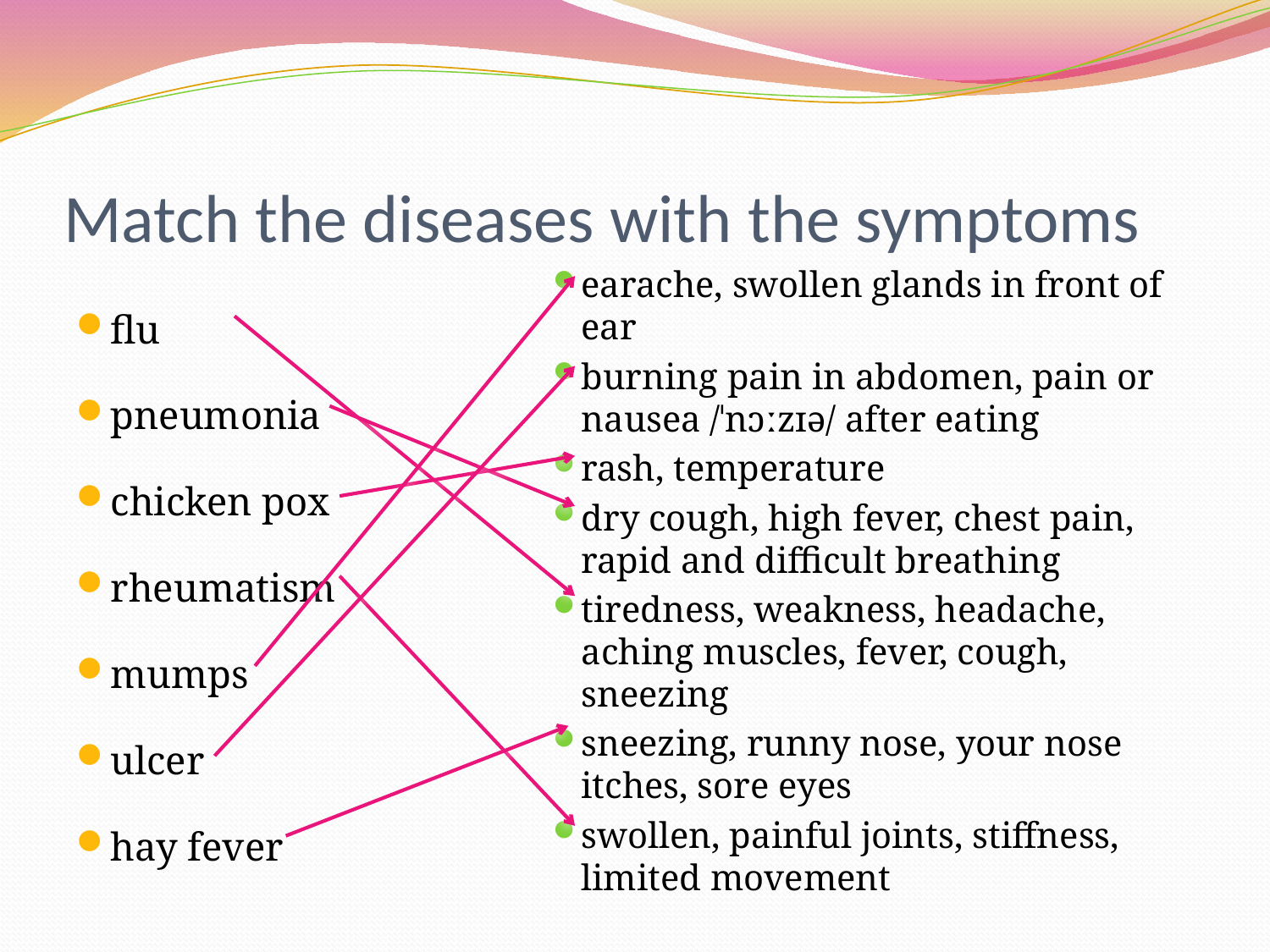

# Match the diseases with the symptoms
earache, swollen glands in front of ear
burning pain in abdomen, pain or nausea /ˈnɔːzɪə/ after eating
rash, temperature
dry cough, high fever, chest pain, rapid and difficult breathing
tiredness, weakness, headache, aching muscles, fever, cough, sneezing
sneezing, runny nose, your nose itches, sore eyes
swollen, painful joints, stiffness, limited movement

flu
pneumonia
chicken pox
rheumatism
mumps
ulcer
hay fever